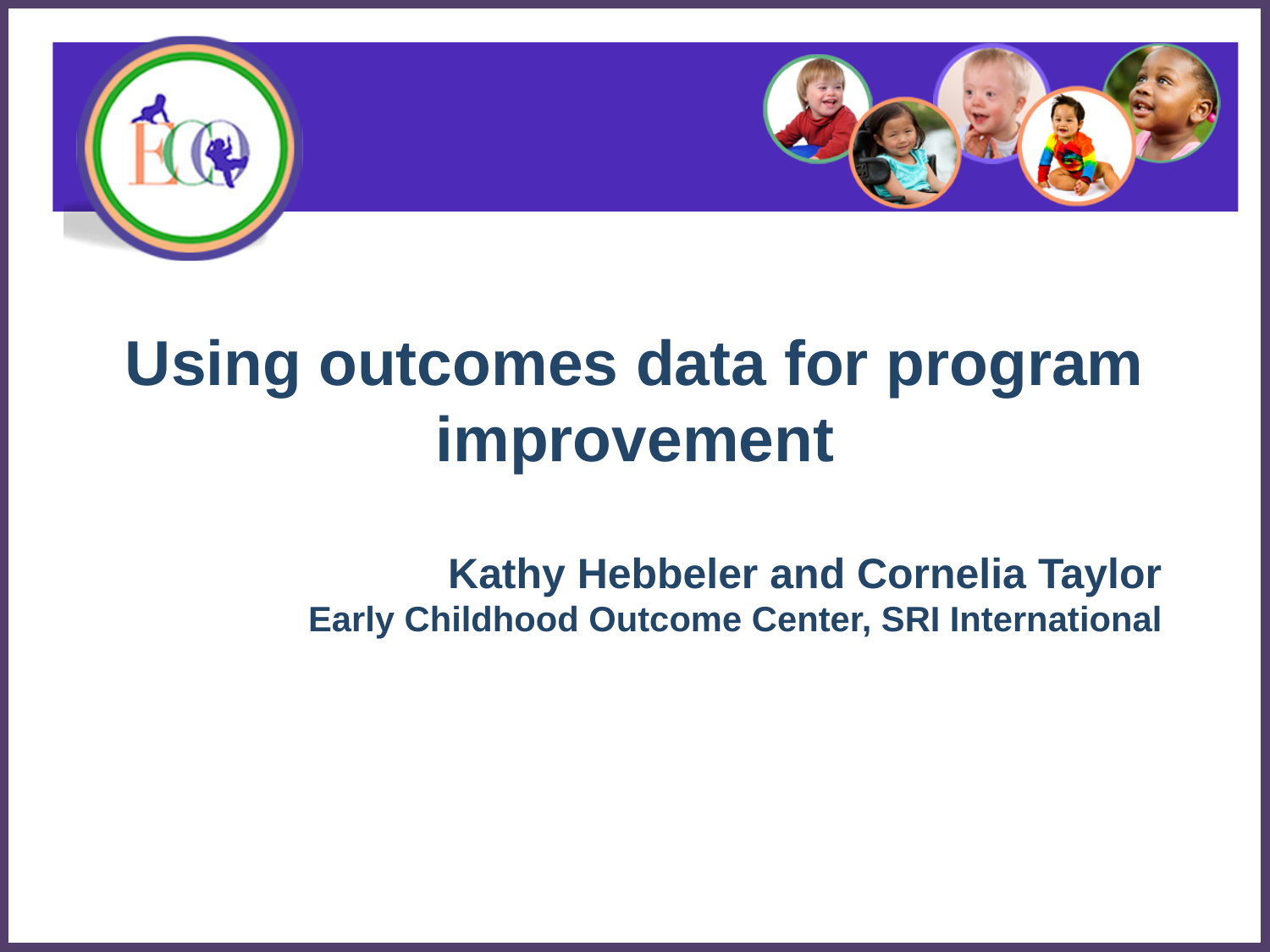

# Using outcomes data for program improvement
Kathy Hebbeler and Cornelia Taylor
Early Childhood Outcome Center, SRI International